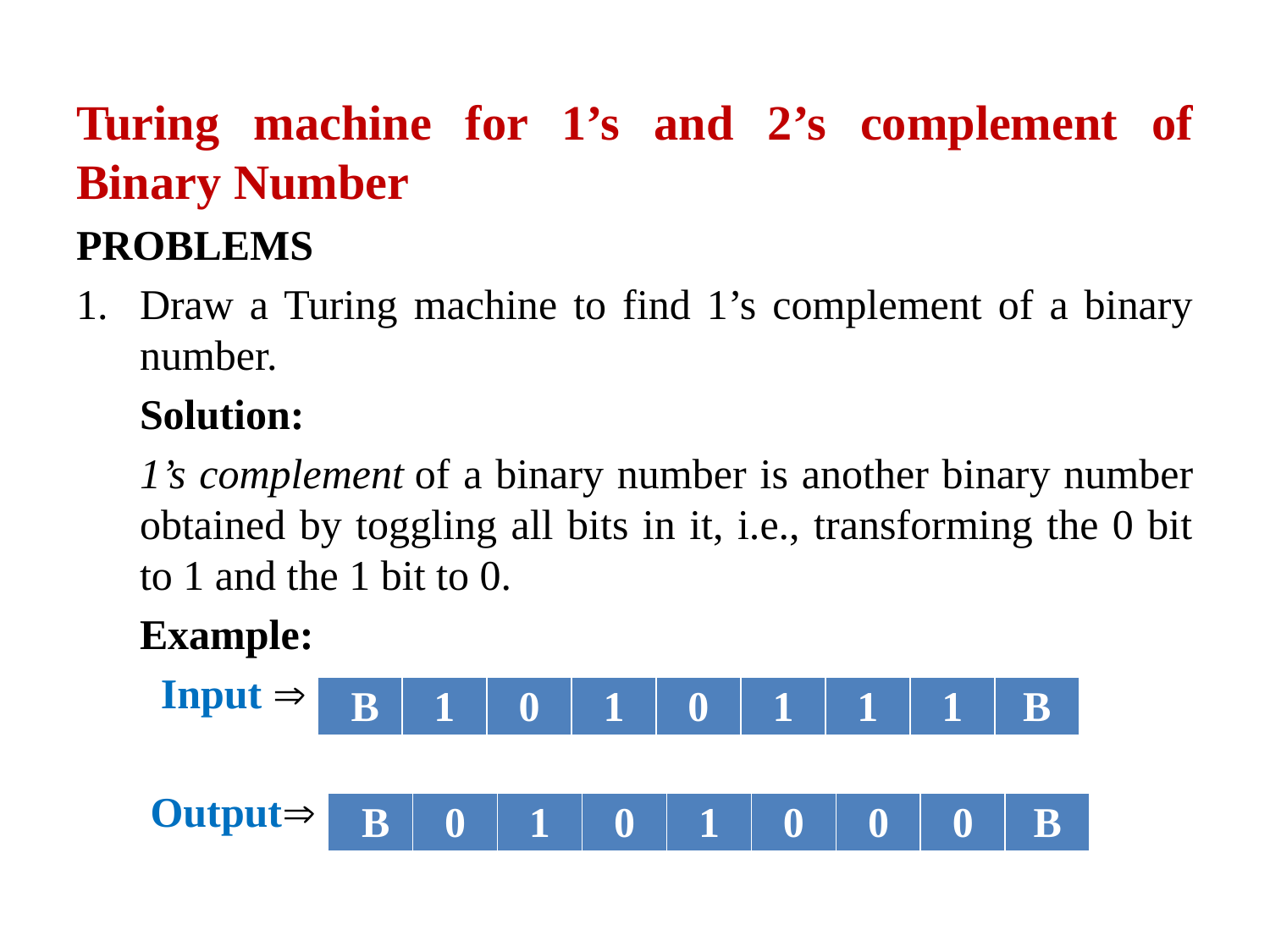

Turing machine for 1’s and 2’s complement of Binary Number
PROBLEMS
Draw a Turing machine to find 1’s complement of a binary number.
	Solution:
	1’s complement of a binary number is another binary number obtained by toggling all bits in it, i.e., transforming the 0 bit to 1 and the 1 bit to 0.
	Example:
        Input ⇒

	 Output⇒
| B | 1 | 0 | 1 | 0 | 1 | 1 | 1 | B |
| --- | --- | --- | --- | --- | --- | --- | --- | --- |
| B | 0 | 1 | 0 | 1 | 0 | 0 | 0 | B |
| --- | --- | --- | --- | --- | --- | --- | --- | --- |